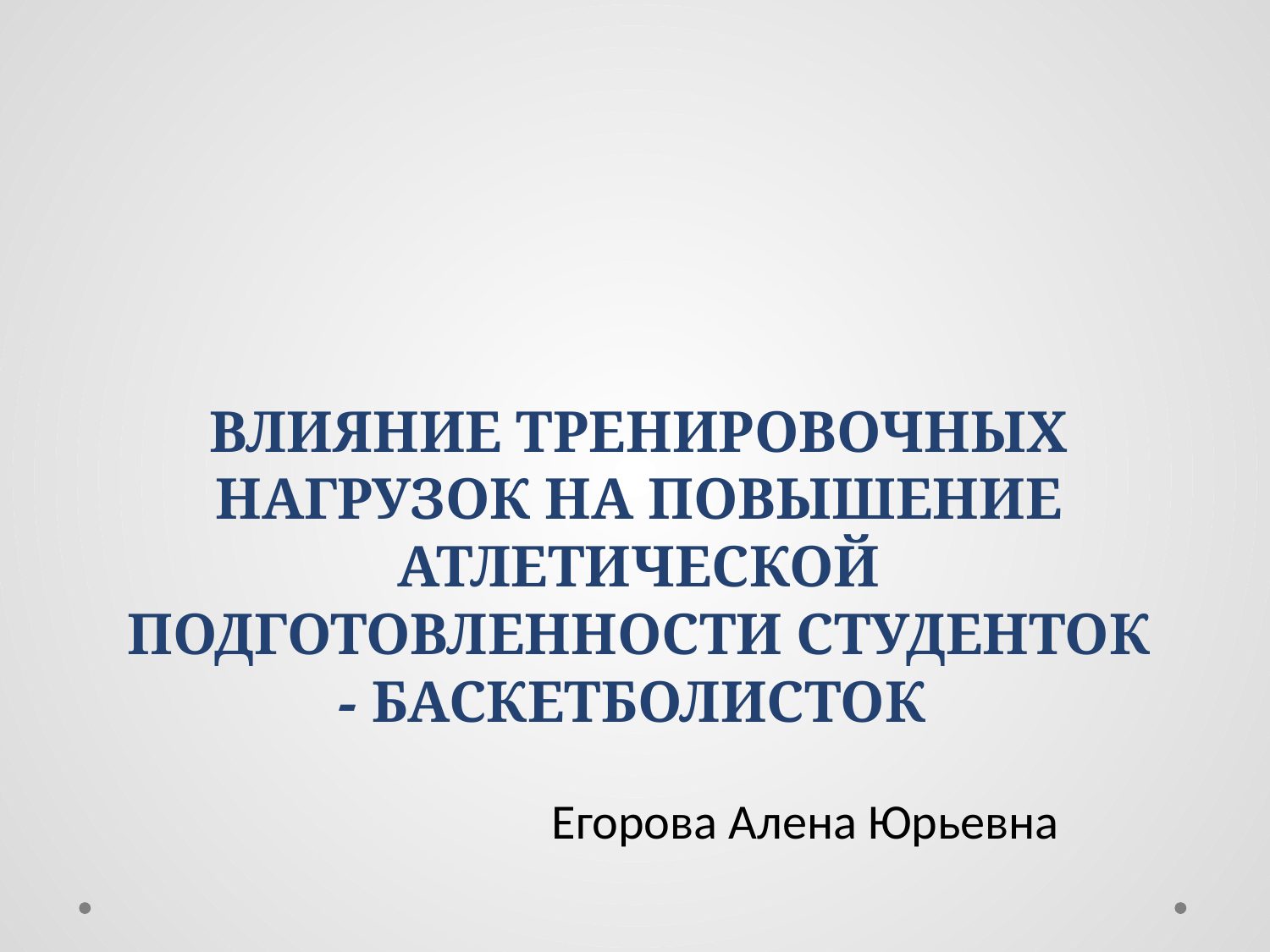

# ВЛИЯНИЕ ТРЕНИРОВОЧНЫХ НАГРУЗОК НА ПОВЫШЕНИЕ АТЛЕТИЧЕСКОЙ ПОДГОТОВЛЕННОСТИ СТУДЕНТОК - БАСКЕТБОЛИСТОК
      Егорова Алена Юрьевна